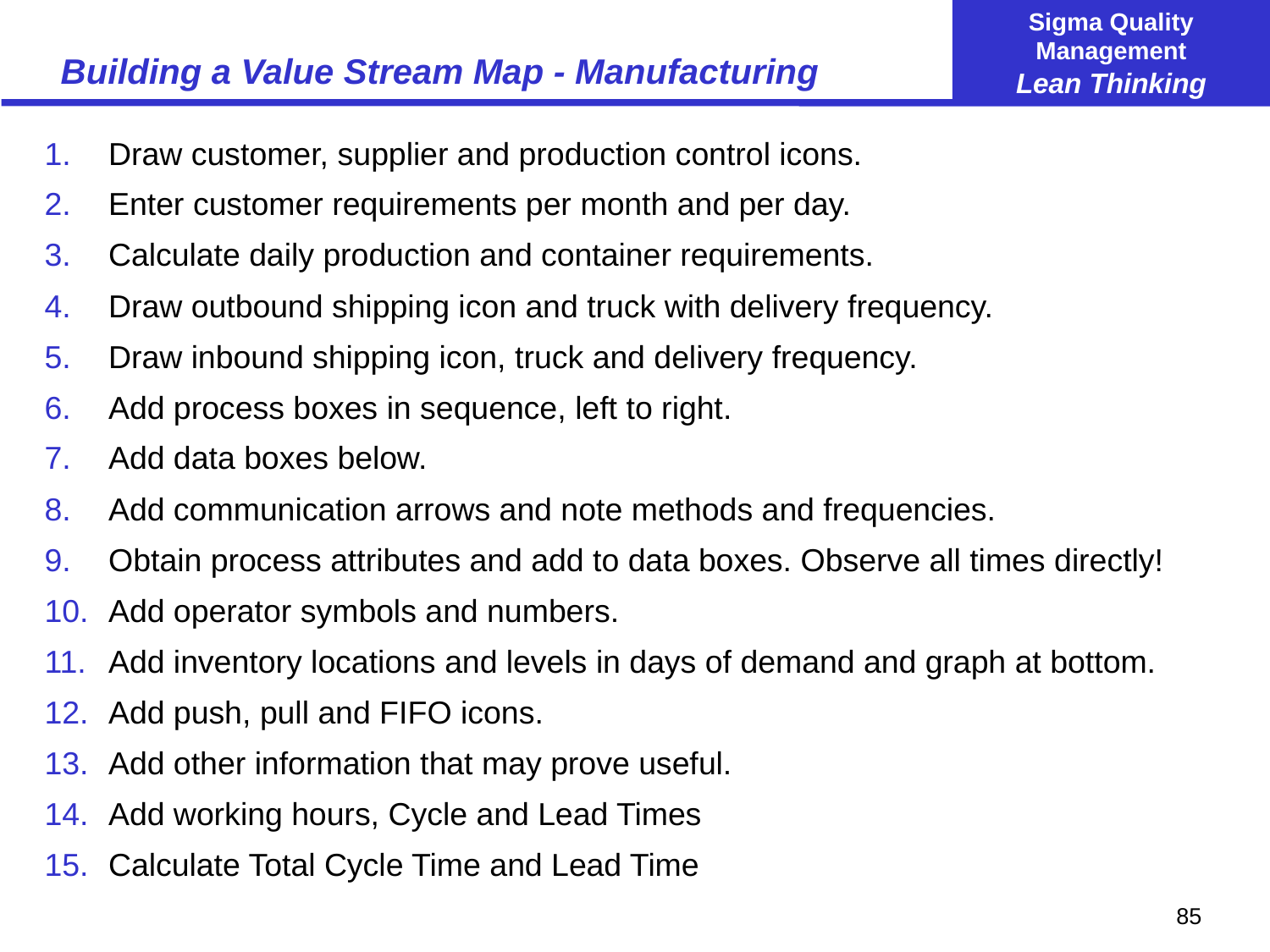

# Building a Value Stream Map - Manufacturing
Draw customer, supplier and production control icons.
Enter customer requirements per month and per day.
Calculate daily production and container requirements.
Draw outbound shipping icon and truck with delivery frequency.
Draw inbound shipping icon, truck and delivery frequency.
Add process boxes in sequence, left to right.
Add data boxes below.
Add communication arrows and note methods and frequencies.
Obtain process attributes and add to data boxes. Observe all times directly!
Add operator symbols and numbers.
Add inventory locations and levels in days of demand and graph at bottom.
Add push, pull and FIFO icons.
Add other information that may prove useful.
Add working hours, Cycle and Lead Times
Calculate Total Cycle Time and Lead Time